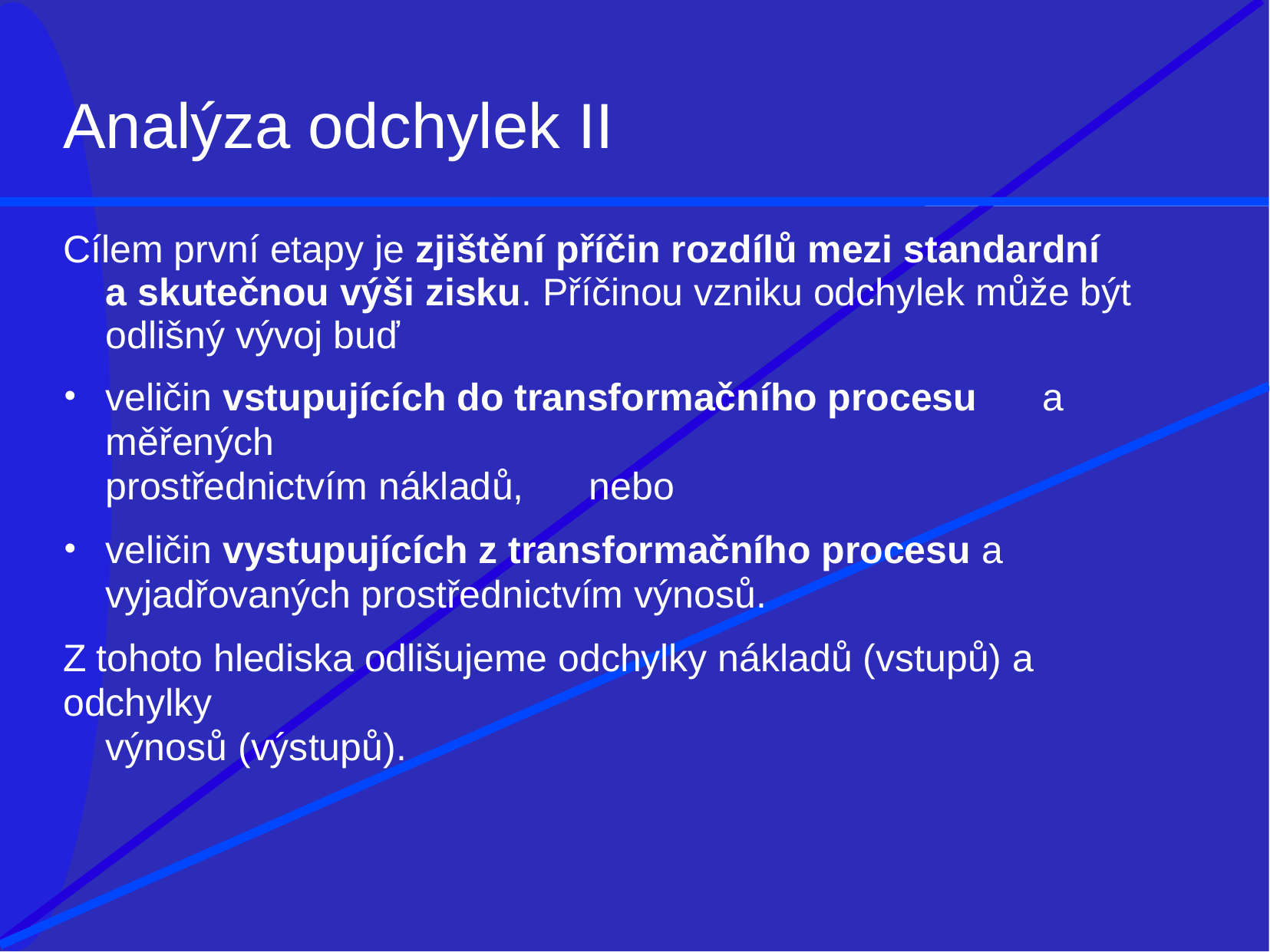

# Analýza odchylek II
Cílem první etapy je zjištění příčin rozdílů mezi standardní a skutečnou výši zisku. Příčinou vzniku odchylek může být odlišný vývoj buď
veličin vstupujících do transformačního procesu	a měřených
prostřednictvím nákladů,	nebo
veličin vystupujících z transformačního procesu a
vyjadřovaných prostřednictvím výnosů.
Z tohoto hlediska odlišujeme odchylky nákladů (vstupů) a odchylky
výnosů (výstupů).